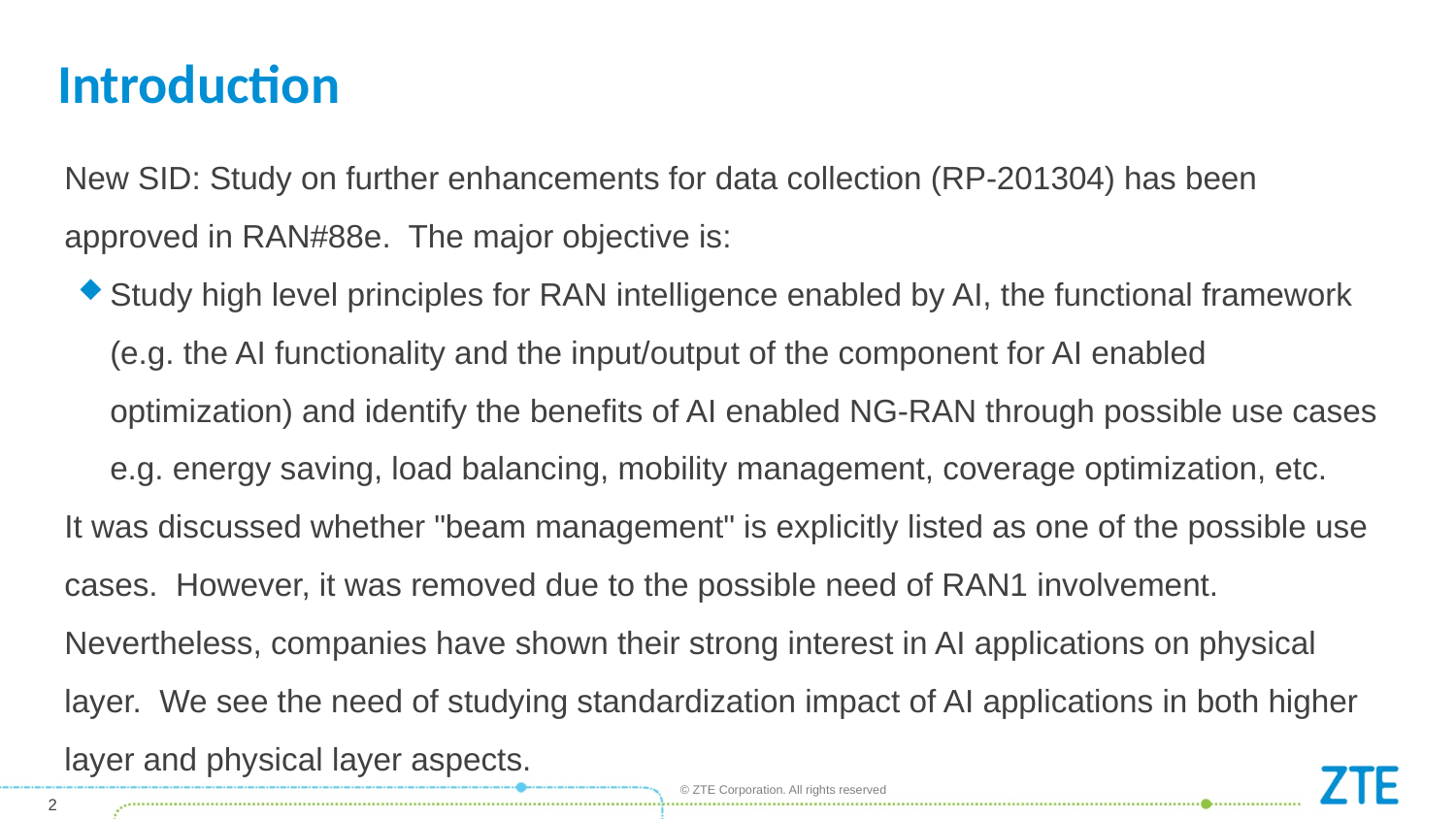

# Introduction
New SID: Study on further enhancements for data collection (RP-201304) has been approved in RAN#88e.  The major objective is:
Study high level principles for RAN intelligence enabled by AI, the functional framework (e.g. the AI functionality and the input/output of the component for AI enabled optimization) and identify the benefits of AI enabled NG-RAN through possible use cases e.g. energy saving, load balancing, mobility management, coverage optimization, etc.
It was discussed whether "beam management" is explicitly listed as one of the possible use cases.  However, it was removed due to the possible need of RAN1 involvement.  Nevertheless, companies have shown their strong interest in AI applications on physical layer.  We see the need of studying standardization impact of AI applications in both higher layer and physical layer aspects.

In this contribution, we discuss the potential AI applications in MIMO networks.